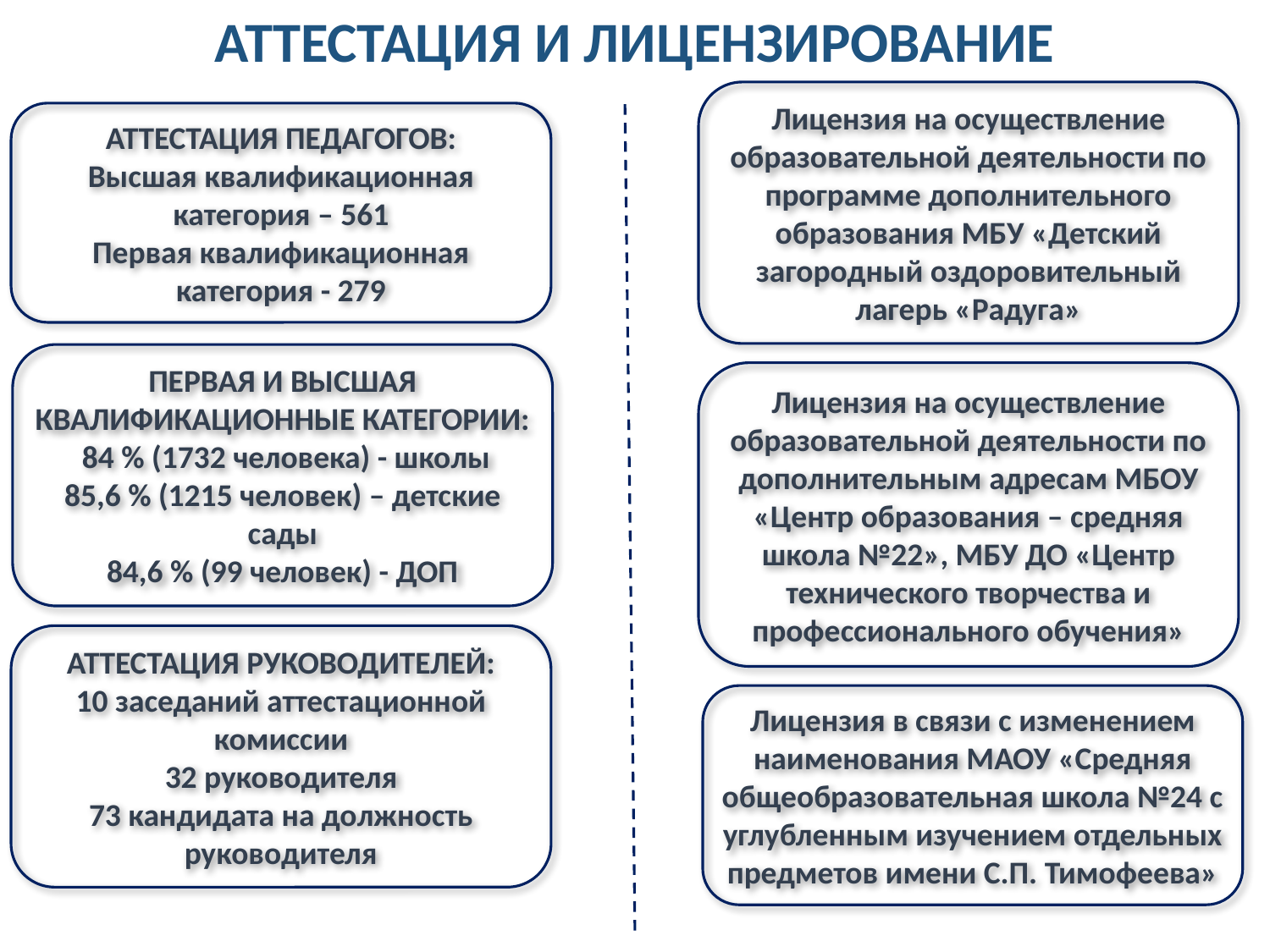

АТТЕСТАЦИЯ И ЛИЦЕНЗИРОВАНИЕ
Лицензия на осуществление образовательной деятельности по программе дополнительного образования МБУ «Детский загородный оздоровительный лагерь «Радуга»
АТТЕСТАЦИЯ ПЕДАГОГОВ:
Высшая квалификационная категория – 561
Первая квалификационная категория - 279
ПЕРВАЯ И ВЫСШАЯ КВАЛИФИКАЦИОННЫЕ КАТЕГОРИИ:
 84 % (1732 человека) - школы
85,6 % (1215 человек) – детские сады
84,6 % (99 человек) - ДОП
Лицензия на осуществление образовательной деятельности по дополнительным адресам МБОУ «Центр образования – средняя школа №22», МБУ ДО «Центр технического творчества и профессионального обучения»
АТТЕСТАЦИЯ РУКОВОДИТЕЛЕЙ:
10 заседаний аттестационной комиссии
32 руководителя
73 кандидата на должность руководителя
Лицензия в связи с изменением наименования МАОУ «Средняя общеобразовательная школа №24 с углубленным изучением отдельных предметов имени С.П. Тимофеева»